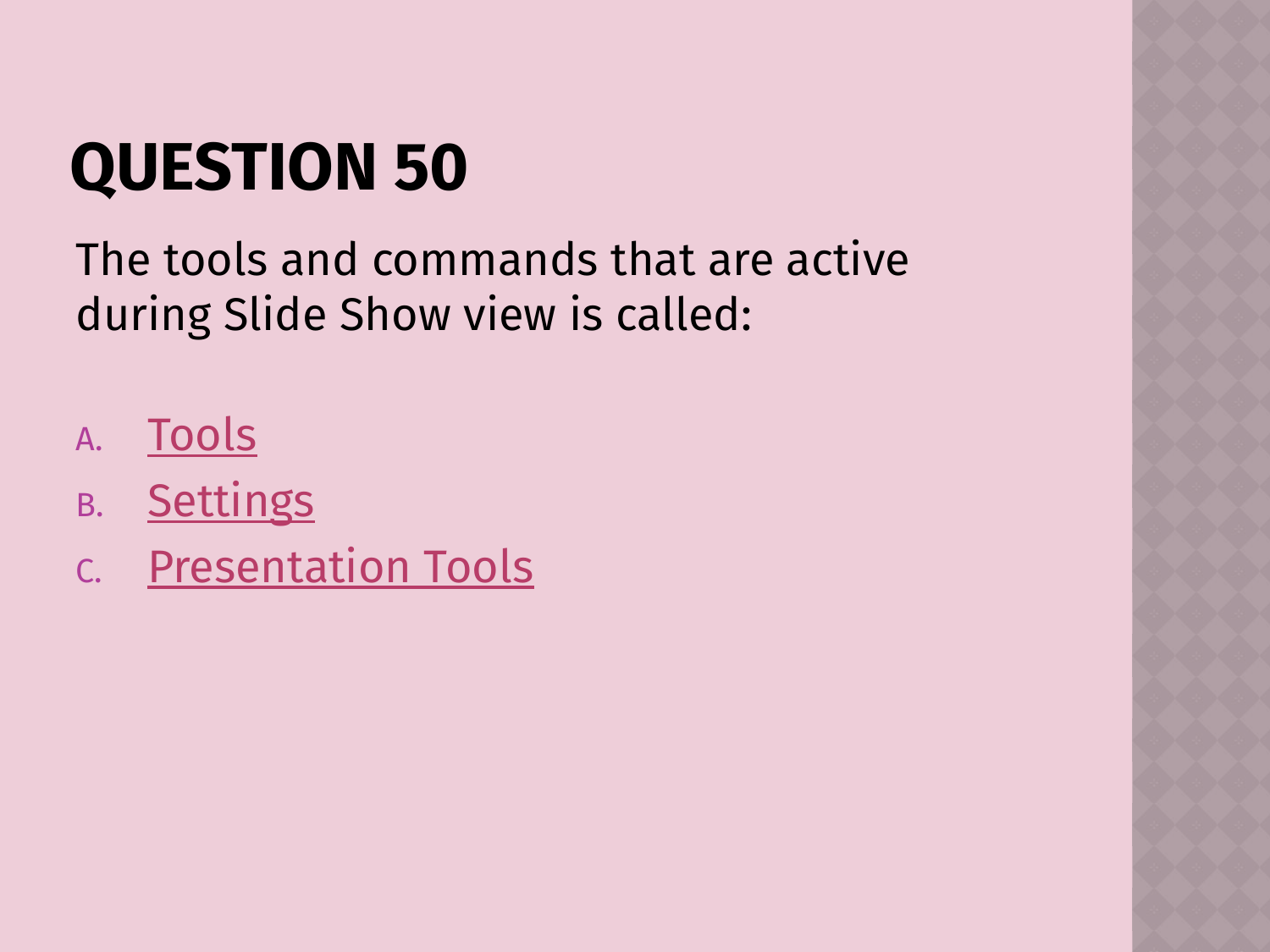

# Question 50
The tools and commands that are active during Slide Show view is called:
Tools
Settings
Presentation Tools